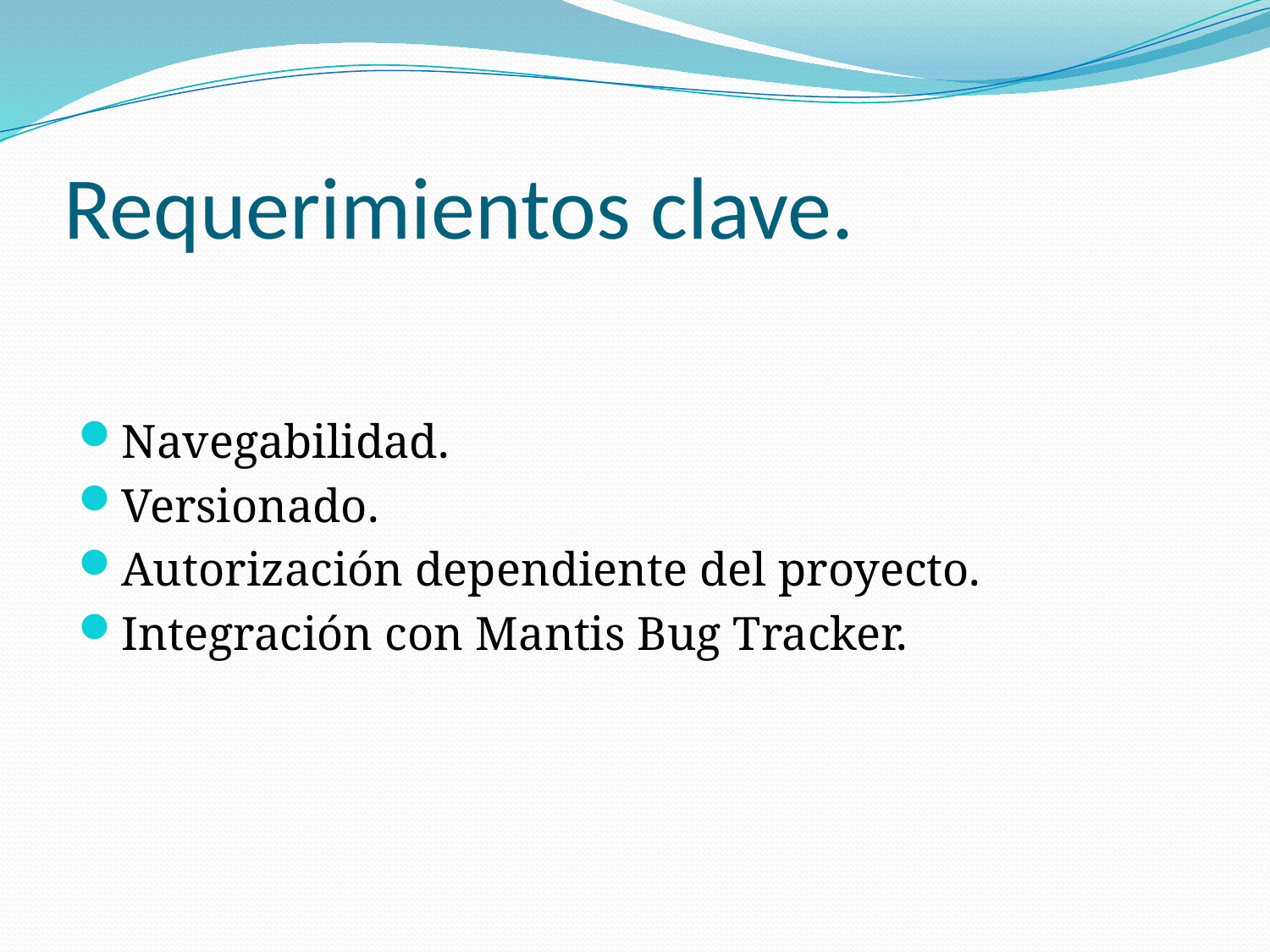

# Requerimientos clave.
Navegabilidad.
Versionado.
Autorización dependiente del proyecto.
Integración con Mantis Bug Tracker.